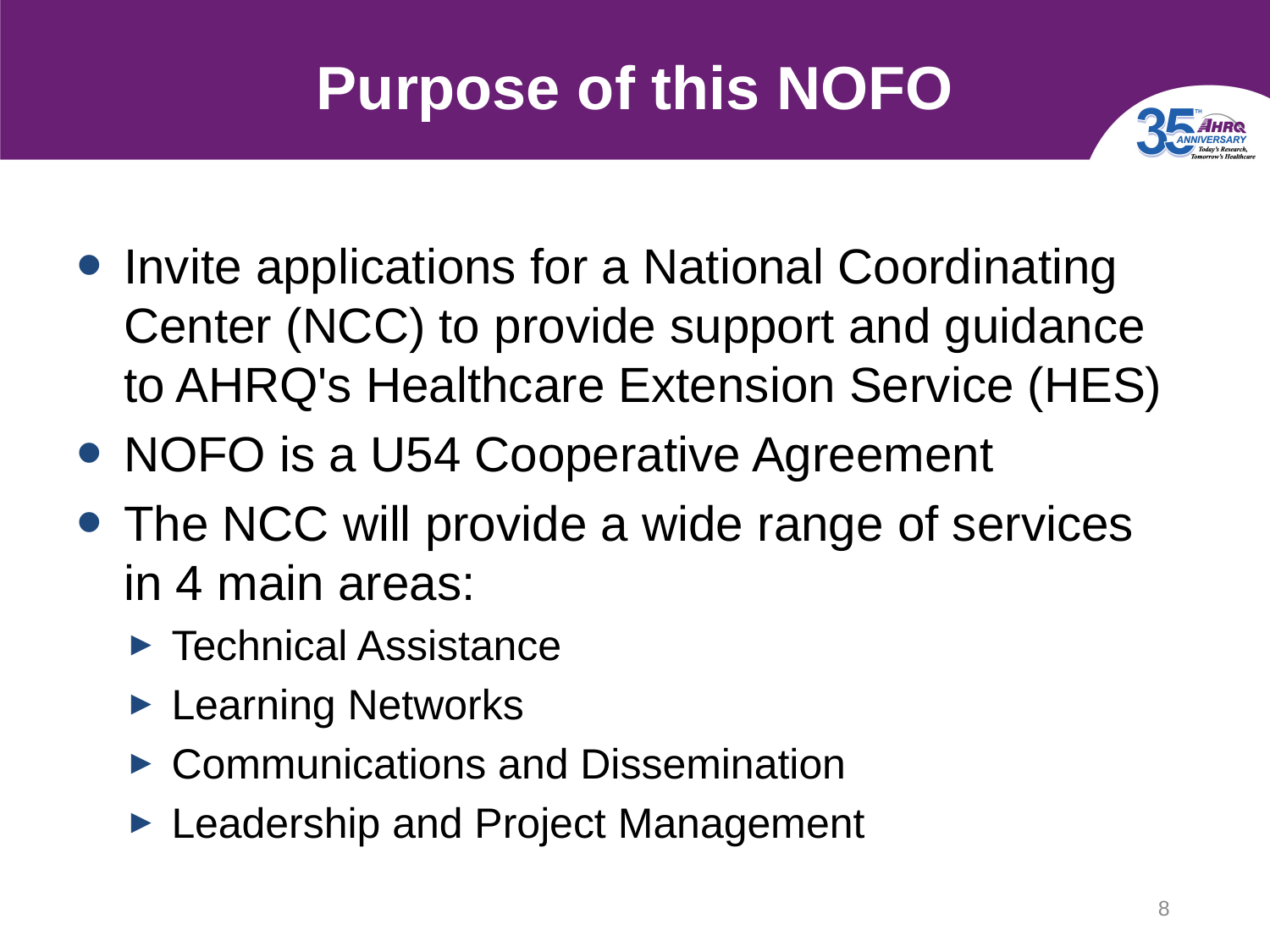

# Purpose of this NOFO
Invite applications for a National Coordinating Center (NCC) to provide support and guidance to AHRQ's Healthcare Extension Service (HES)
NOFO is a U54 Cooperative Agreement
The NCC will provide a wide range of services in 4 main areas:
Technical Assistance
Learning Networks
Communications and Dissemination
Leadership and Project Management

8